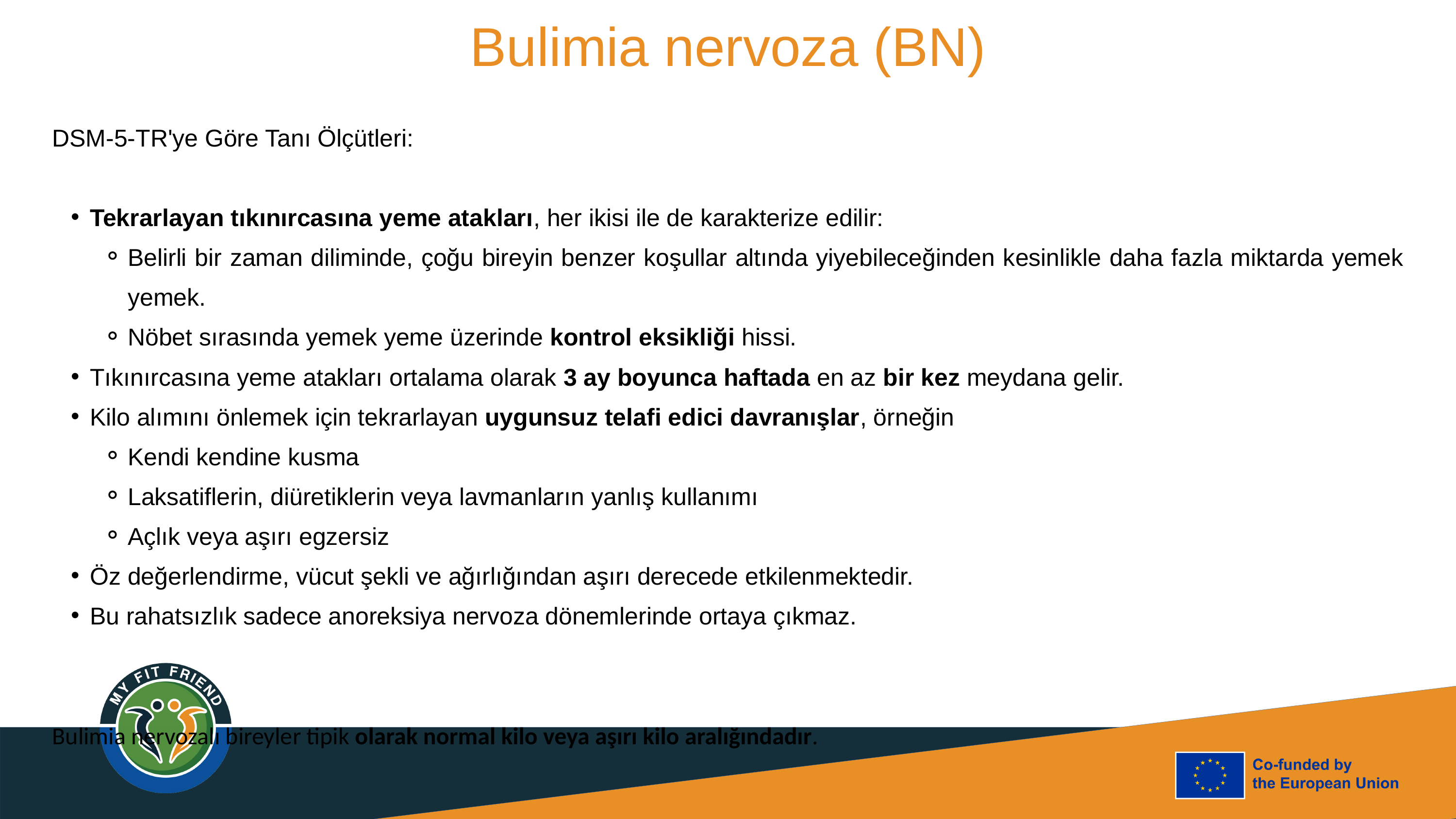

Bulimia nervoza (BN)
DSM-5-TR'ye Göre Tanı Ölçütleri:

Tekrarlayan tıkınırcasına yeme atakları, her ikisi ile de karakterize edilir:
Belirli bir zaman diliminde, çoğu bireyin benzer koşullar altında yiyebileceğinden kesinlikle daha fazla miktarda yemek yemek.
Nöbet sırasında yemek yeme üzerinde kontrol eksikliği hissi.
Tıkınırcasına yeme atakları ortalama olarak 3 ay boyunca haftada en az bir kez meydana gelir.
Kilo alımını önlemek için tekrarlayan uygunsuz telafi edici davranışlar, örneğin
Kendi kendine kusma
Laksatiflerin, diüretiklerin veya lavmanların yanlış kullanımı
Açlık veya aşırı egzersiz
Öz değerlendirme, vücut şekli ve ağırlığından aşırı derecede etkilenmektedir.
Bu rahatsızlık sadece anoreksiya nervoza dönemlerinde ortaya çıkmaz.

Bulimia nervozalı bireyler tipik olarak normal kilo veya aşırı kilo aralığındadır.